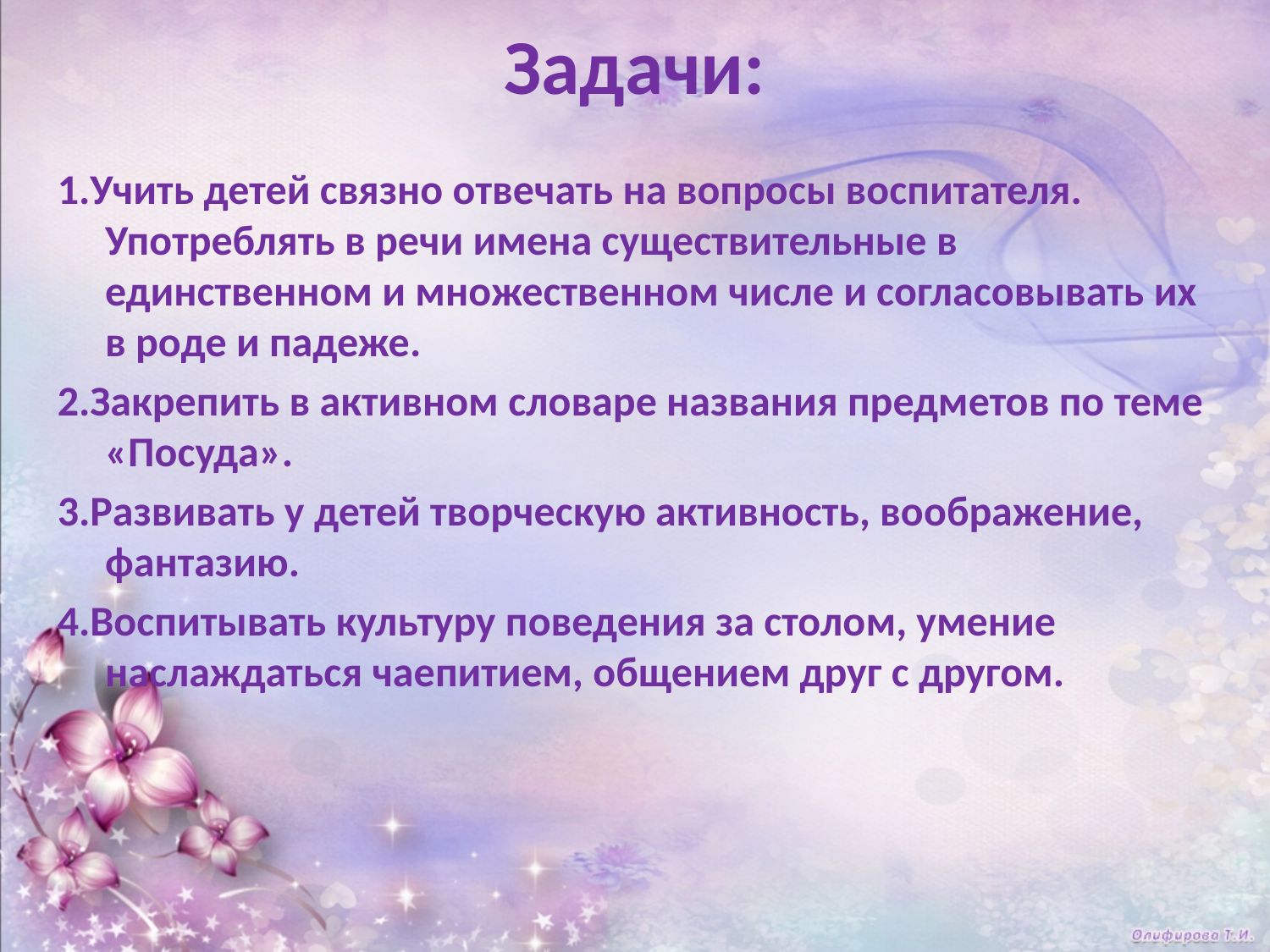

# Задачи:
1.Учить детей связно отвечать на вопросы воспитателя. Употреблять в речи имена существительные в единственном и множественном числе и согласовывать их в роде и падеже.
2.Закрепить в активном словаре названия предметов по теме «Посуда».
3.Развивать у детей творческую активность, воображение, фантазию.
4.Воспитывать культуру поведения за столом, умение наслаждаться чаепитием, общением друг с другом.